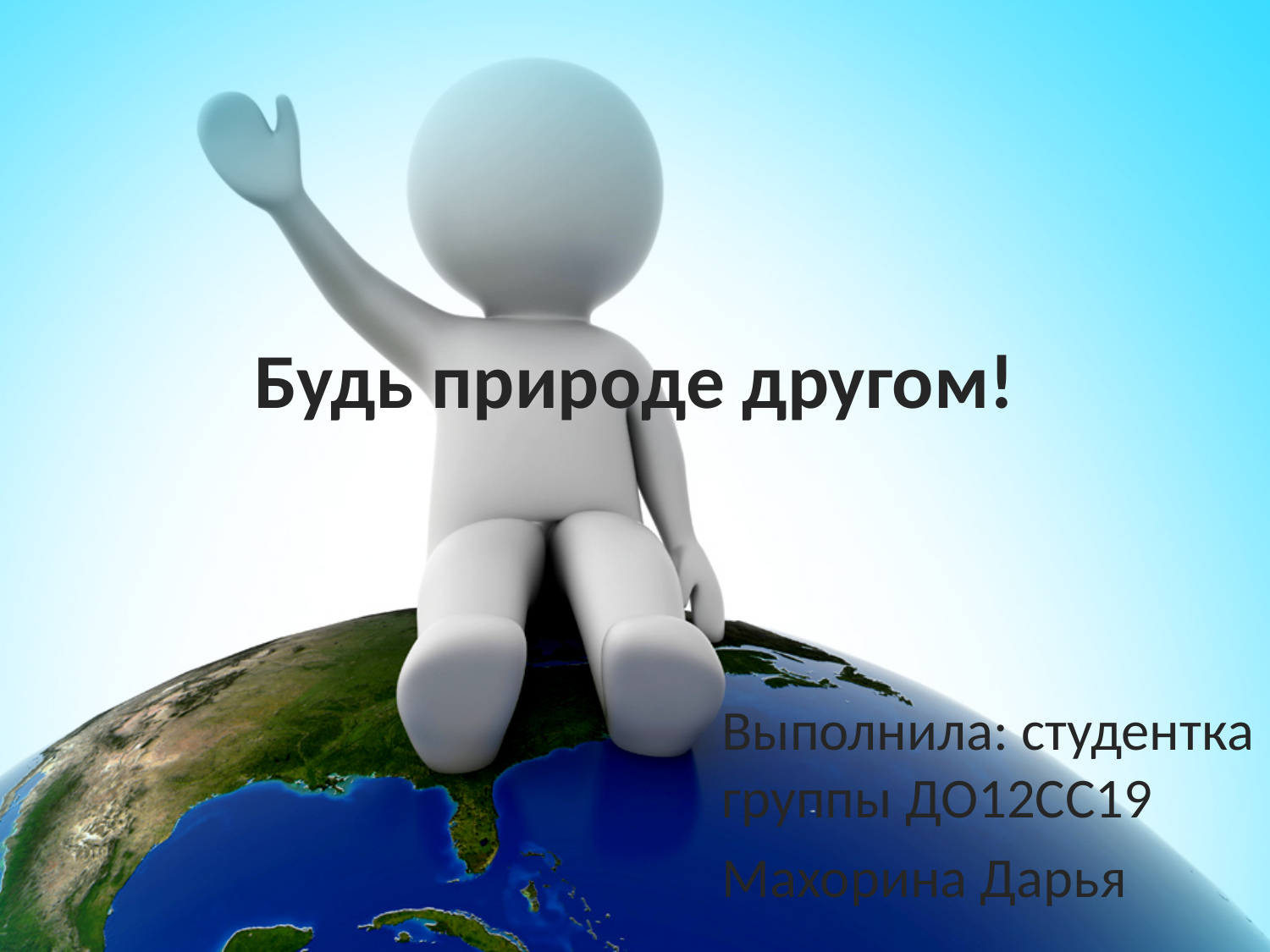

# Будь природе другом!
Выполнила: студентка группы ДО12СС19
Махорина Дарья